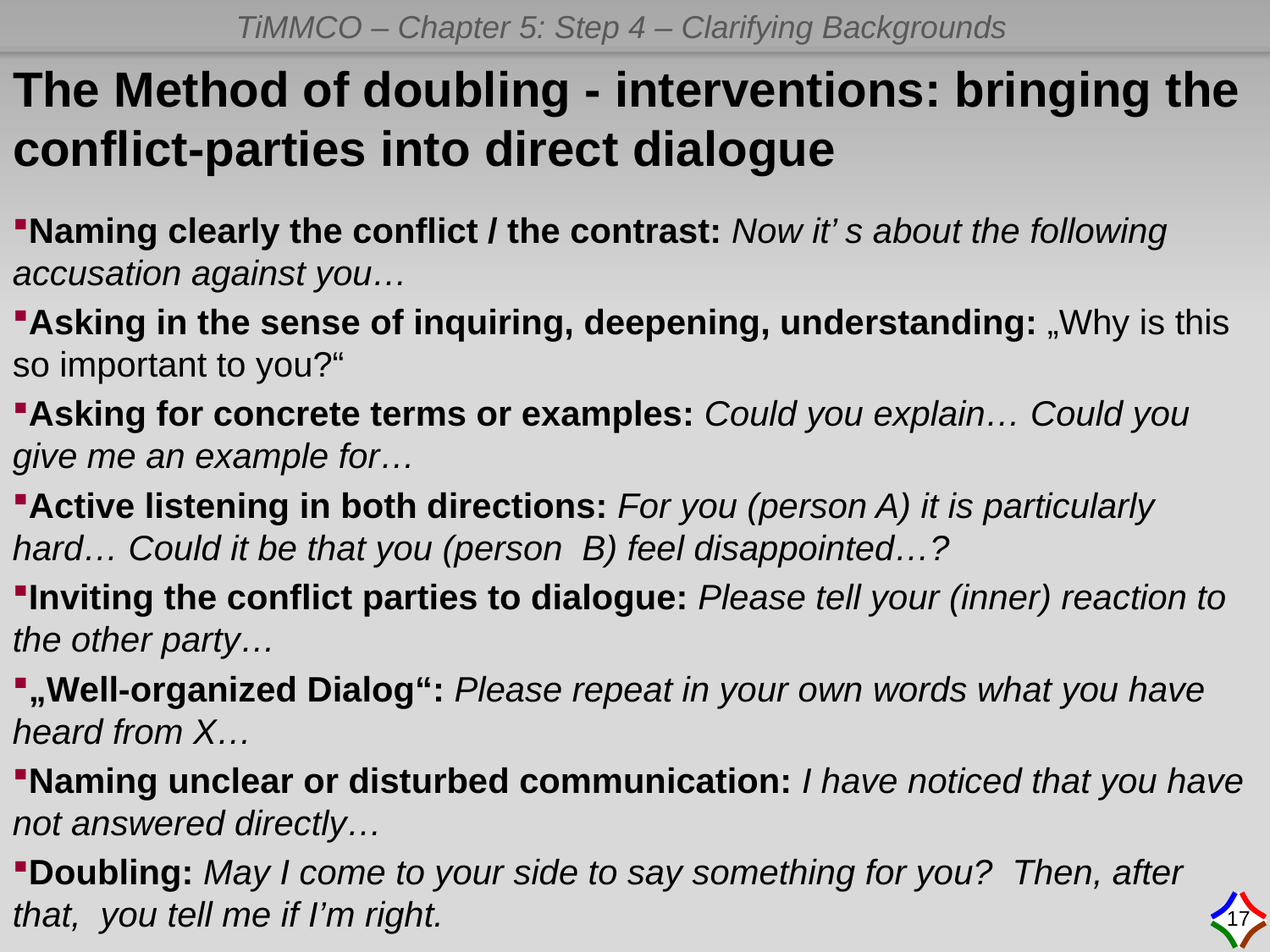

The Method of doubling - interventions: bringing the conflict-parties into direct dialogue
Naming clearly the conflict / the contrast: Now it’ s about the following accusation against you…
Asking in the sense of inquiring, deepening, understanding: „Why is this so important to you?“
Asking for concrete terms or examples: Could you explain… Could you give me an example for…
Active listening in both directions: For you (person A) it is particularly hard… Could it be that you (person  B) feel disappointed…?
Inviting the conflict parties to dialogue: Please tell your (inner) reaction to the other party…
„Well-organized Dialog“: Please repeat in your own words what you have heard from X…
Naming unclear or disturbed communication: I have noticed that you have not answered directly…
Doubling: May I come to your side to say something for you?  Then, after that,  you tell me if I’m right.
17